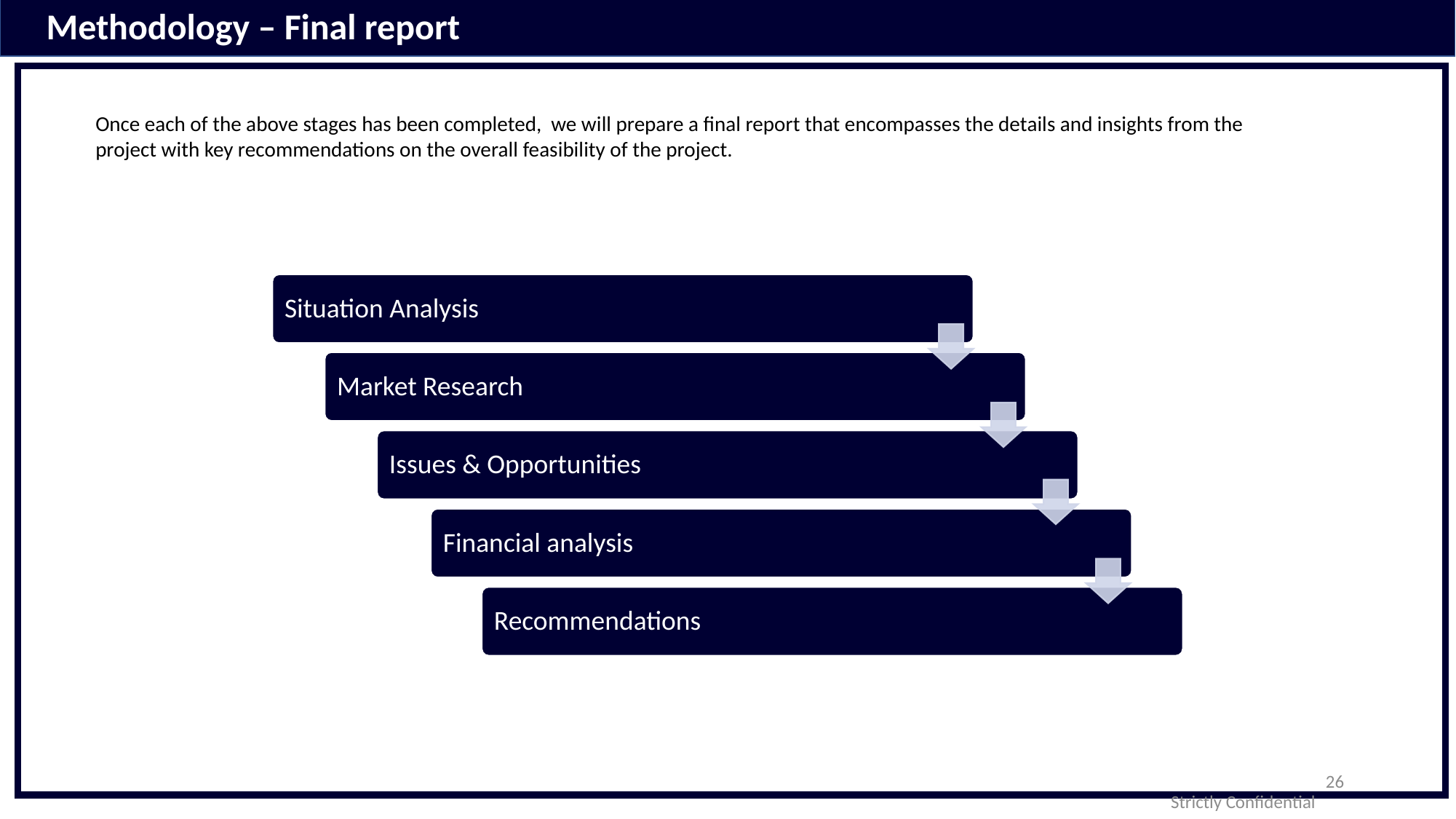

Methodology – Final report

Once each of the above stages has been completed,  we will prepare a final report that encompasses the details and insights from the project with key recommendations on the overall feasibility of the project.

Situation Analysis
Market Research
Issues & Opportunities
Financial analysis
Recommendations

26
Strictly Confidential